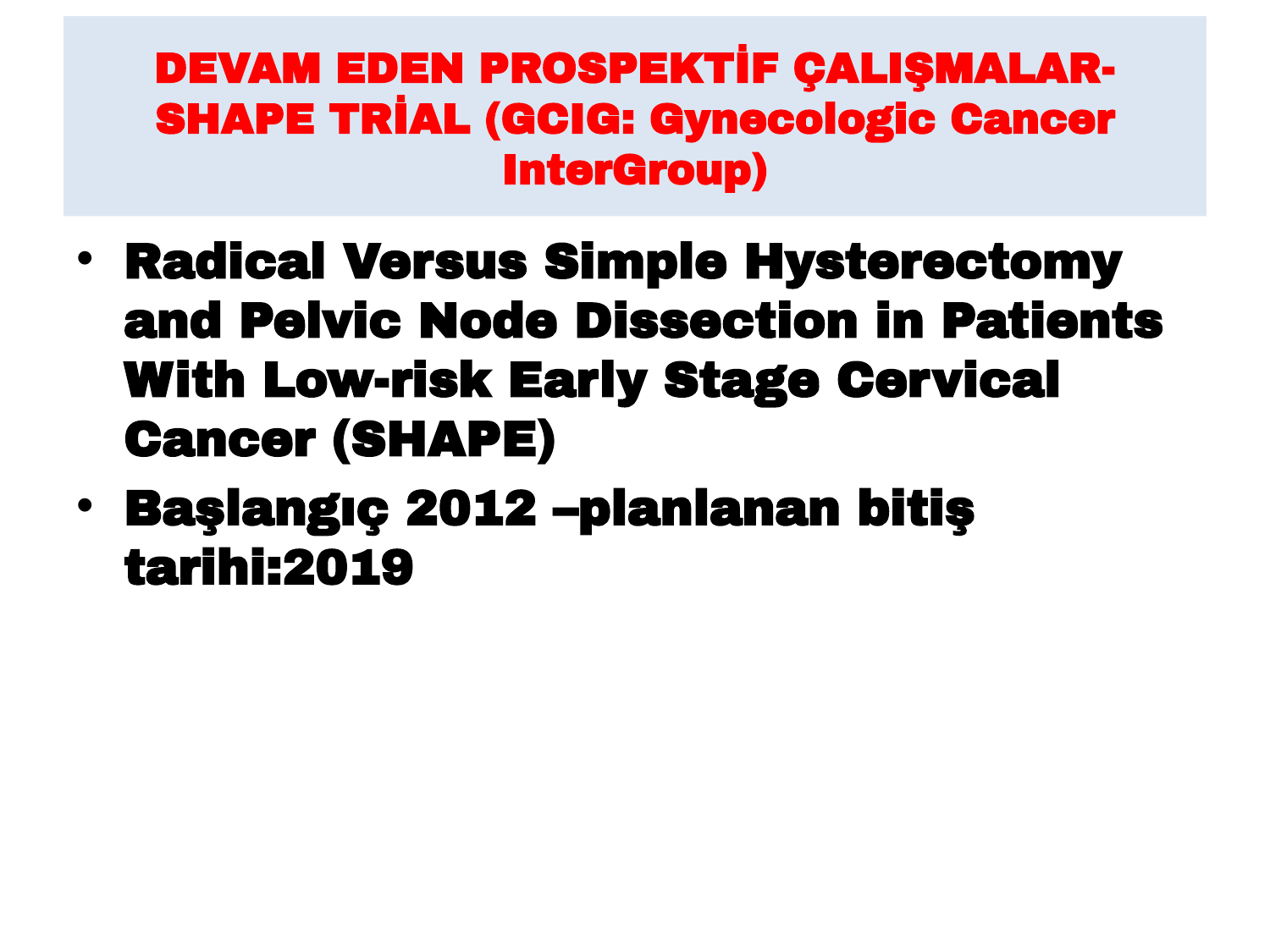

# DEVAM EDEN PROSPEKTİF ÇALIŞMALAR-SHAPE TRİAL (GCIG: Gynecologic Cancer InterGroup)
Radical Versus Simple Hysterectomy and Pelvic Node Dissection in Patients With Low-risk Early Stage Cervical Cancer (SHAPE)
Başlangıç 2012 –planlanan bitiş tarihi:2019